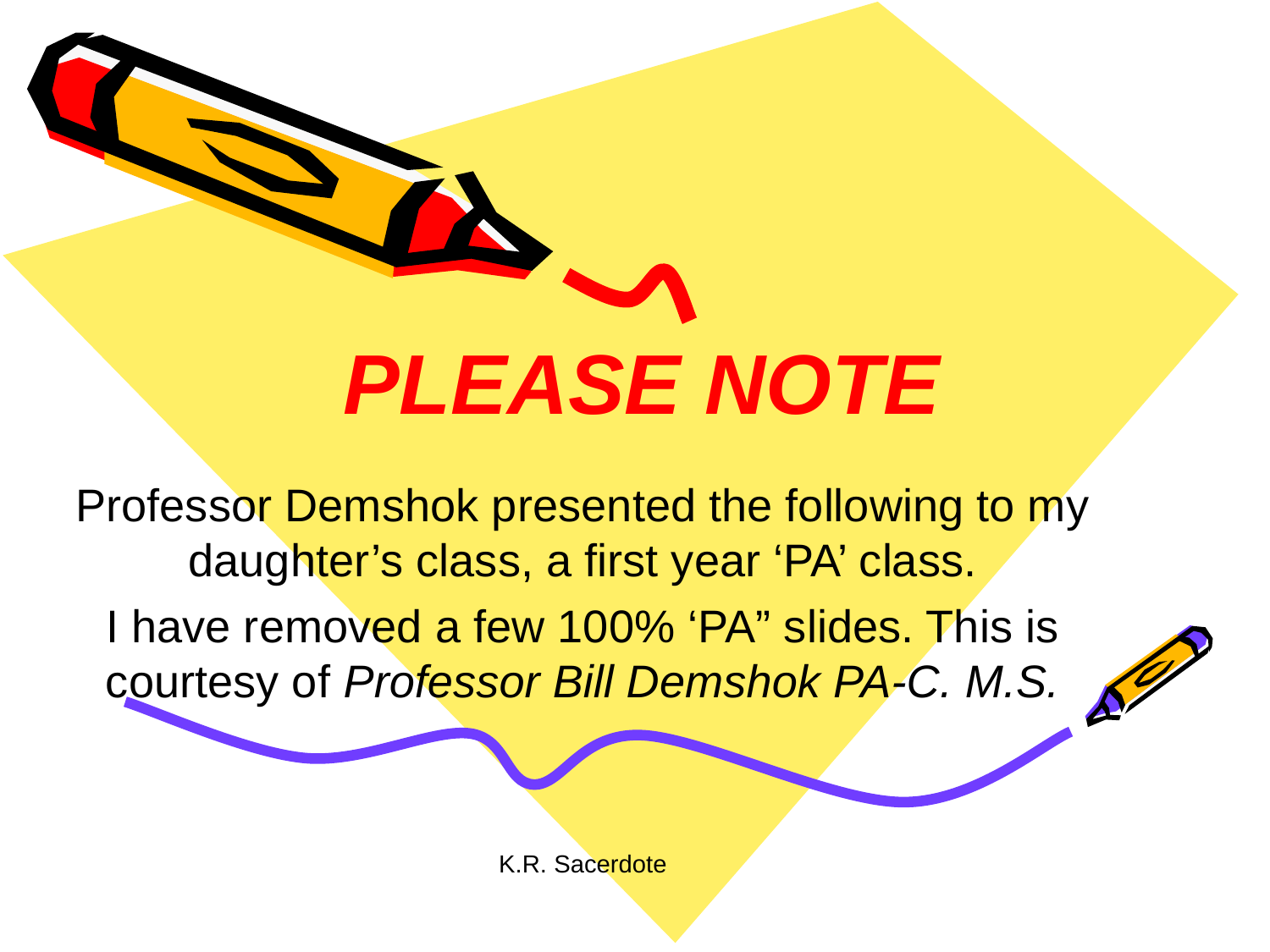

# PLEASE NOTE
Professor Demshok presented the following to my daughter’s class, a first year ‘PA’ class.
I have removed a few 100% ‘PA” slides. This is courtesy of Professor Bill Demshok PA-C. M.S.

K.R. Sacerdote